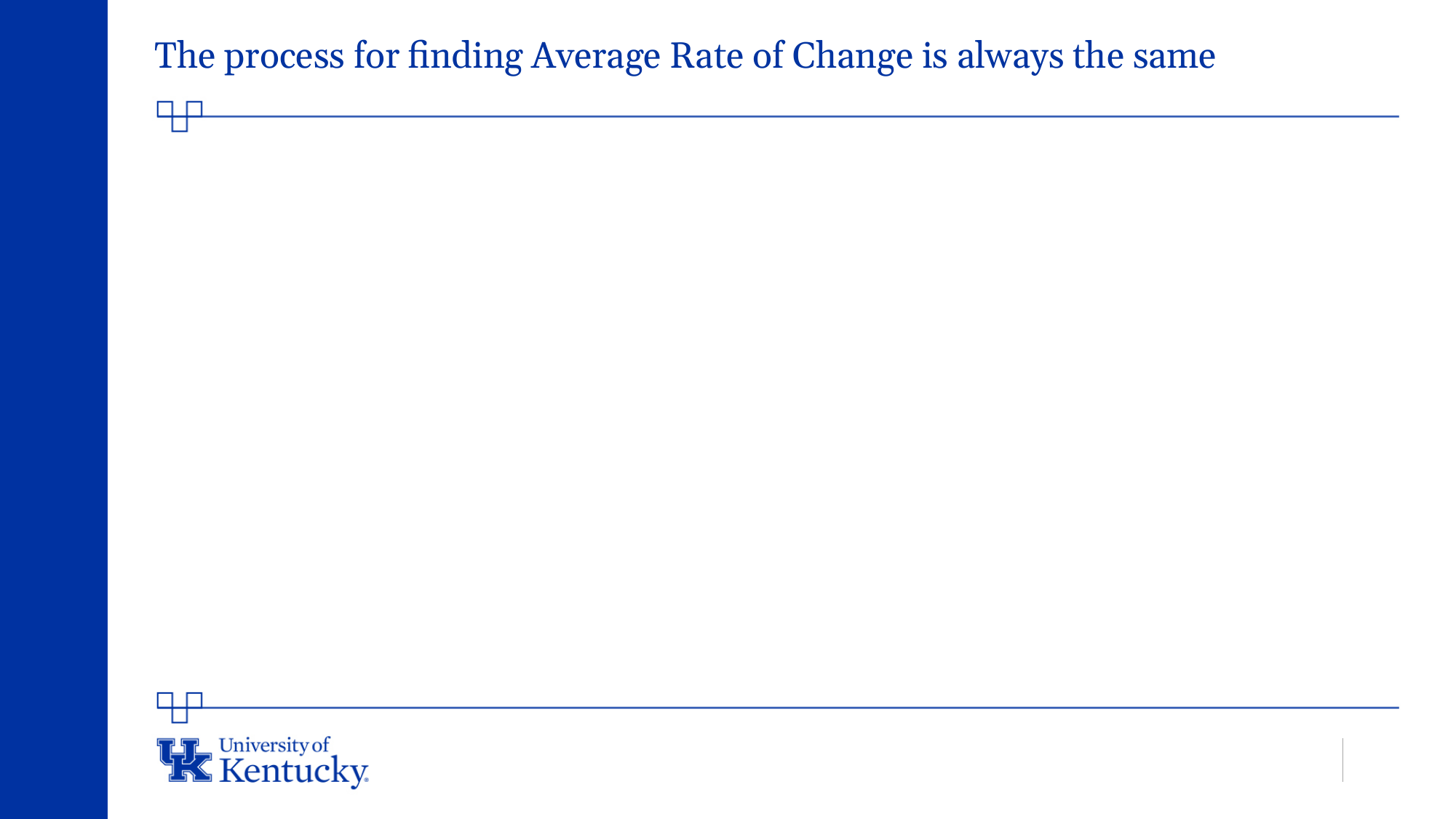

# The process for finding Average Rate of Change is always the same